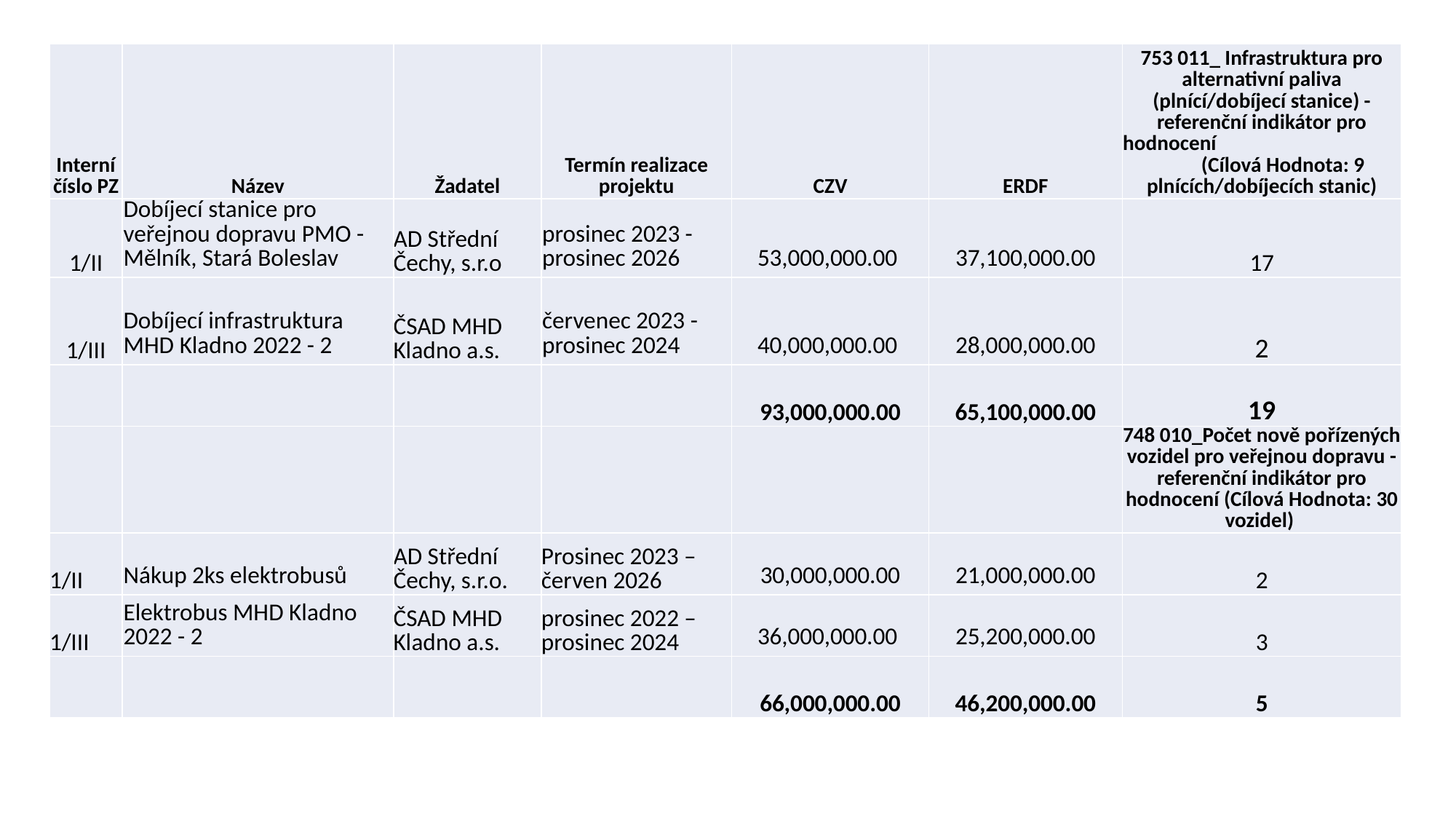

| Interní číslo PZ | Název | Žadatel | Termín realizace projektu | CZV | ERDF | 753 011\_ Infrastruktura pro alternativní paliva (plnící/dobíjecí stanice) - referenční indikátor pro hodnocení (Cílová Hodnota: 9 plnících/dobíjecích stanic) |
| --- | --- | --- | --- | --- | --- | --- |
| 1/II | Dobíjecí stanice pro veřejnou dopravu PMO - Mělník, Stará Boleslav | AD Střední Čechy, s.r.o | prosinec 2023 - prosinec 2026 | 53,000,000.00 | 37,100,000.00 | 17 |
| 1/III | Dobíjecí infrastruktura MHD Kladno 2022 - 2 | ČSAD MHD Kladno a.s. | červenec 2023 - prosinec 2024 | 40,000,000.00 | 28,000,000.00 | 2 |
|  |  |  |  | 93,000,000.00 | 65,100,000.00 | 19 |
|  |  |  |  |  |  | 748 010\_Počet nově pořízených vozidel pro veřejnou dopravu - referenční indikátor pro hodnocení (Cílová Hodnota: 30 vozidel) |
| 1/II | Nákup 2ks elektrobusů | AD Střední Čechy, s.r.o. | Prosinec 2023 – červen 2026 | 30,000,000.00 | 21,000,000.00 | 2 |
| 1/III | Elektrobus MHD Kladno 2022 - 2 | ČSAD MHD Kladno a.s. | prosinec 2022 – prosinec 2024 | 36,000,000.00 | 25,200,000.00 | 3 |
|  |  |  |  | 66,000,000.00 | 46,200,000.00 | 5 |
#